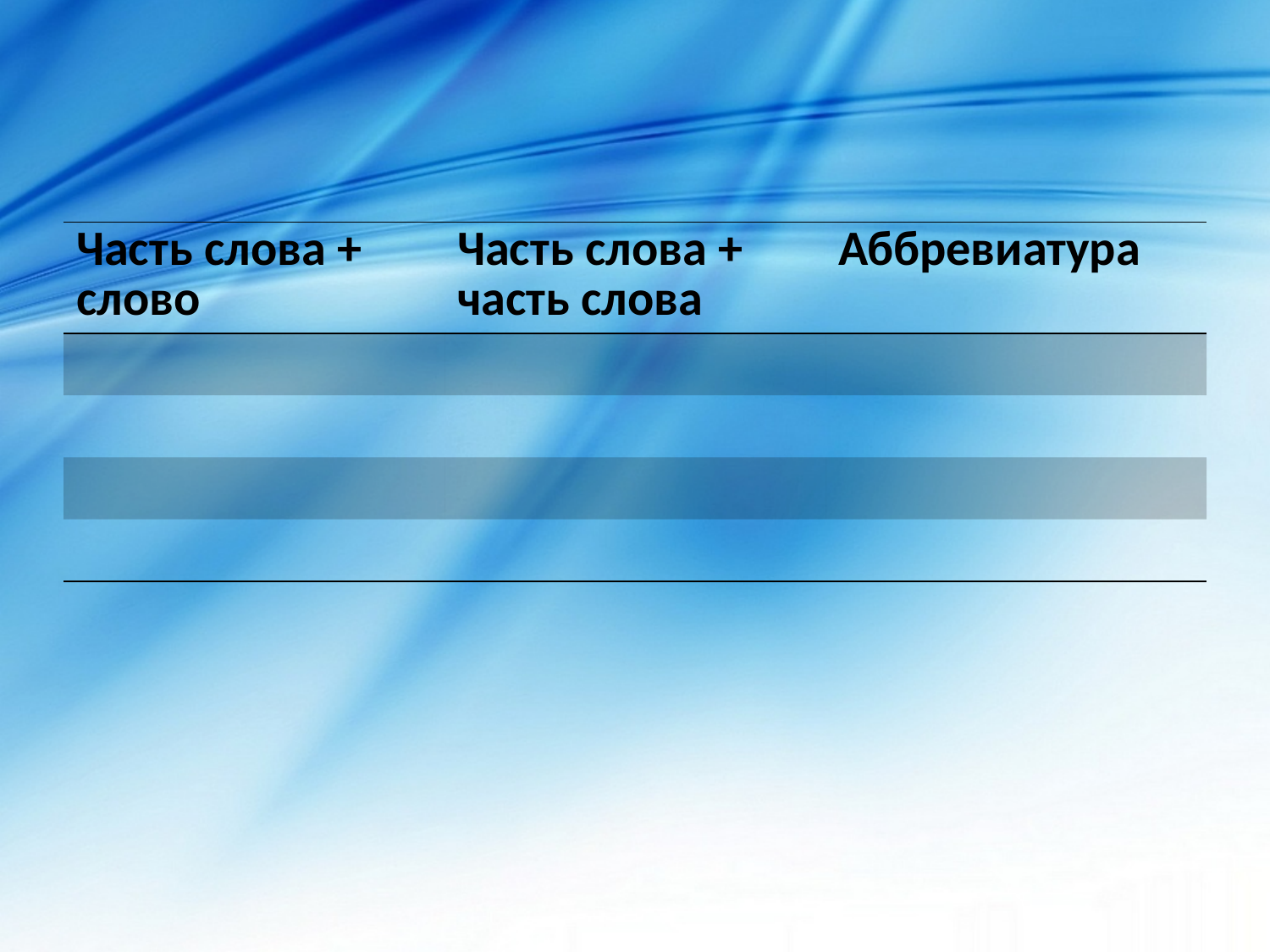

| Часть слова + слово | Часть слова + часть слова | Аббревиатура |
| --- | --- | --- |
|  |  |  |
|  |  |  |
|  |  |  |
|  |  |  |